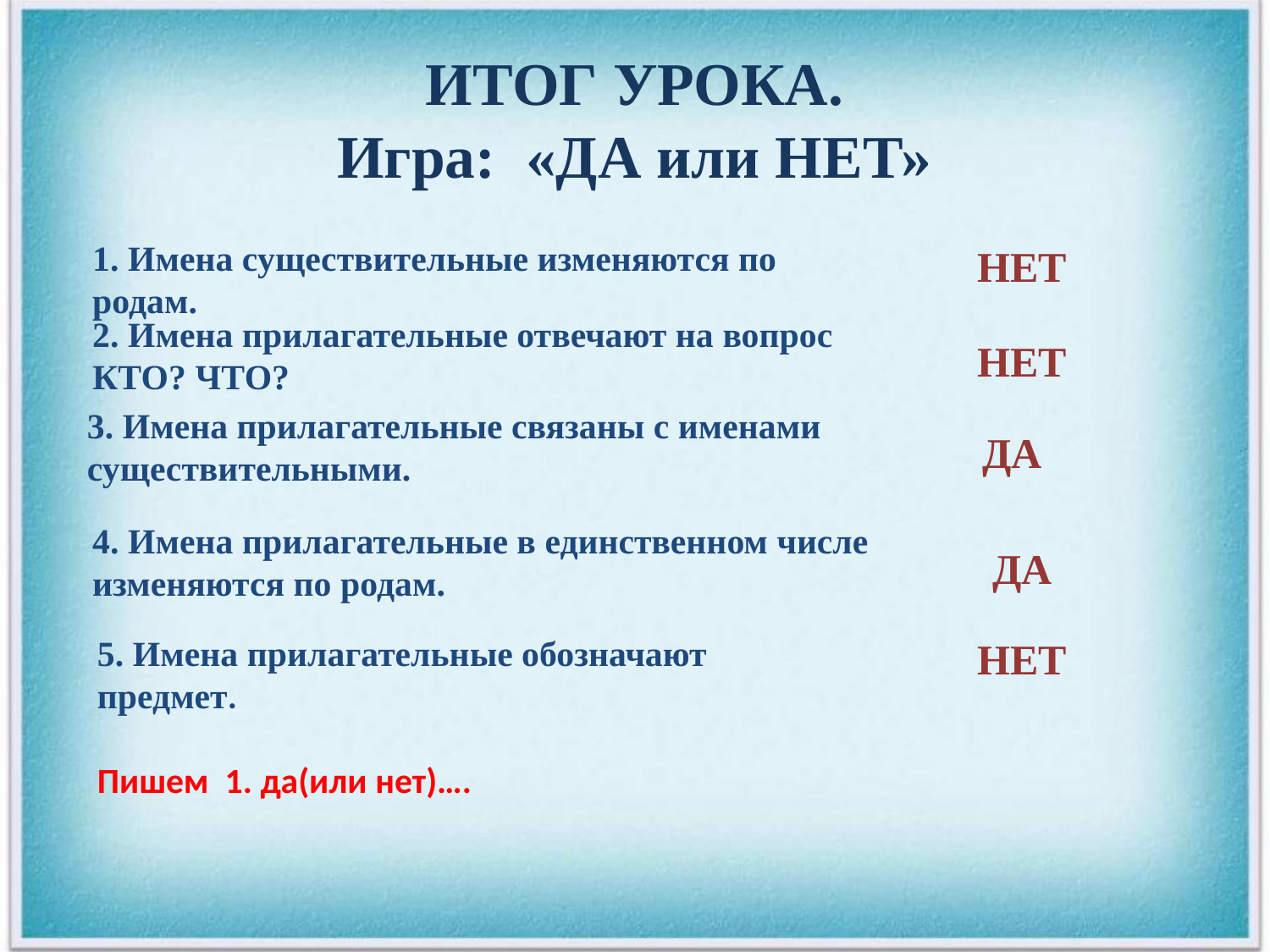

# ИТОГ УРОКА. Игра:  «ДА или НЕТ»
1. Имена существительные изменяются по родам.
НЕТ
2. Имена прилагательные отвечают на вопрос КТО? ЧТО?
НЕТ
3. Имена прилагательные связаны с именами существительными.
ДА
4. Имена прилагательные в единственном числе изменяются по родам.
ДА
5. Имена прилагательные обозначают предмет.

Пишем  1. да(или нет)….
НЕТ